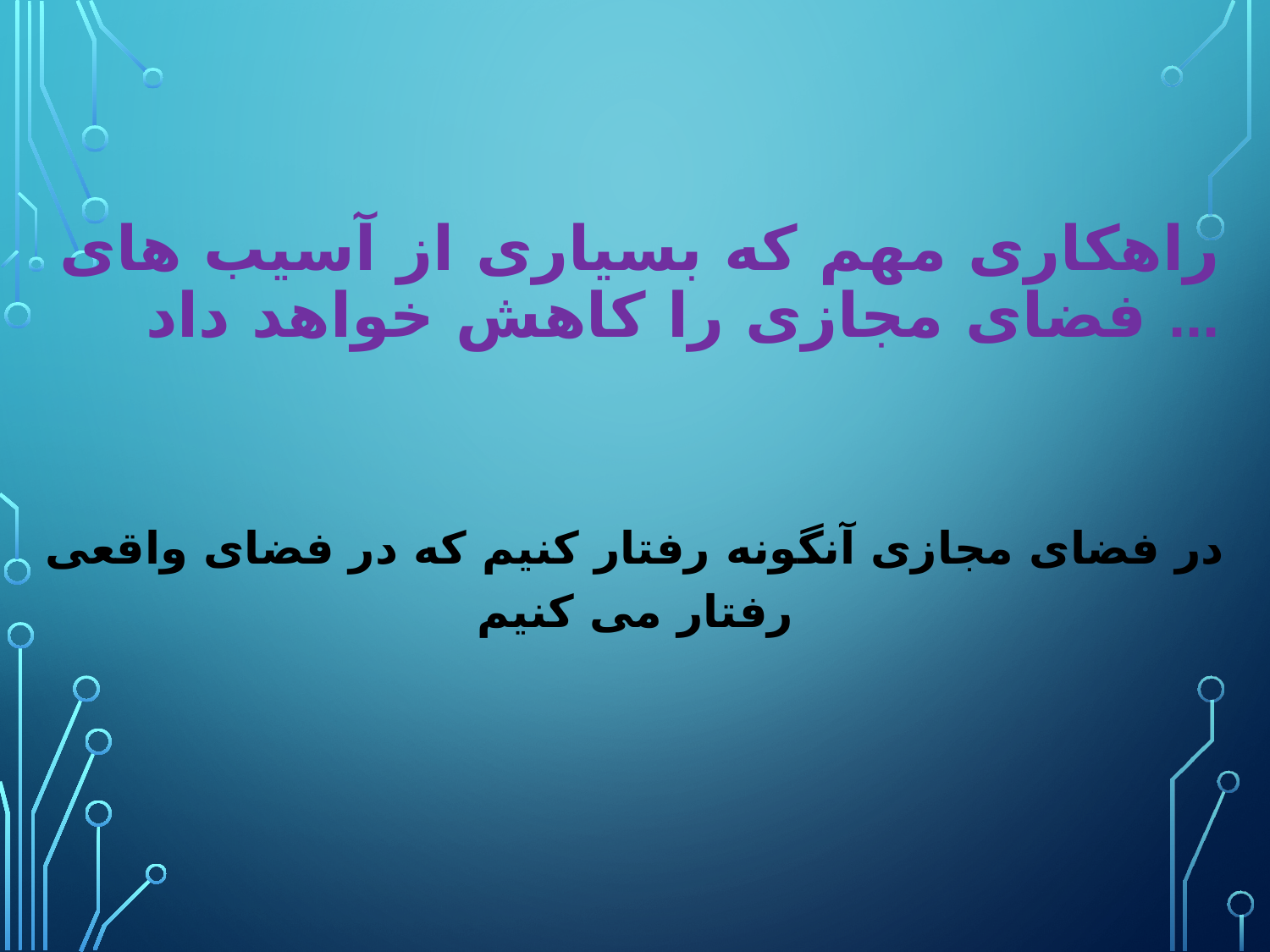

# راهکاری مهم که بسیاری از آسیب های فضای مجازی را کاهش خواهد داد ...
در فضای مجازی آنگونه رفتار کنیم که در فضای واقعی رفتار می کنیم